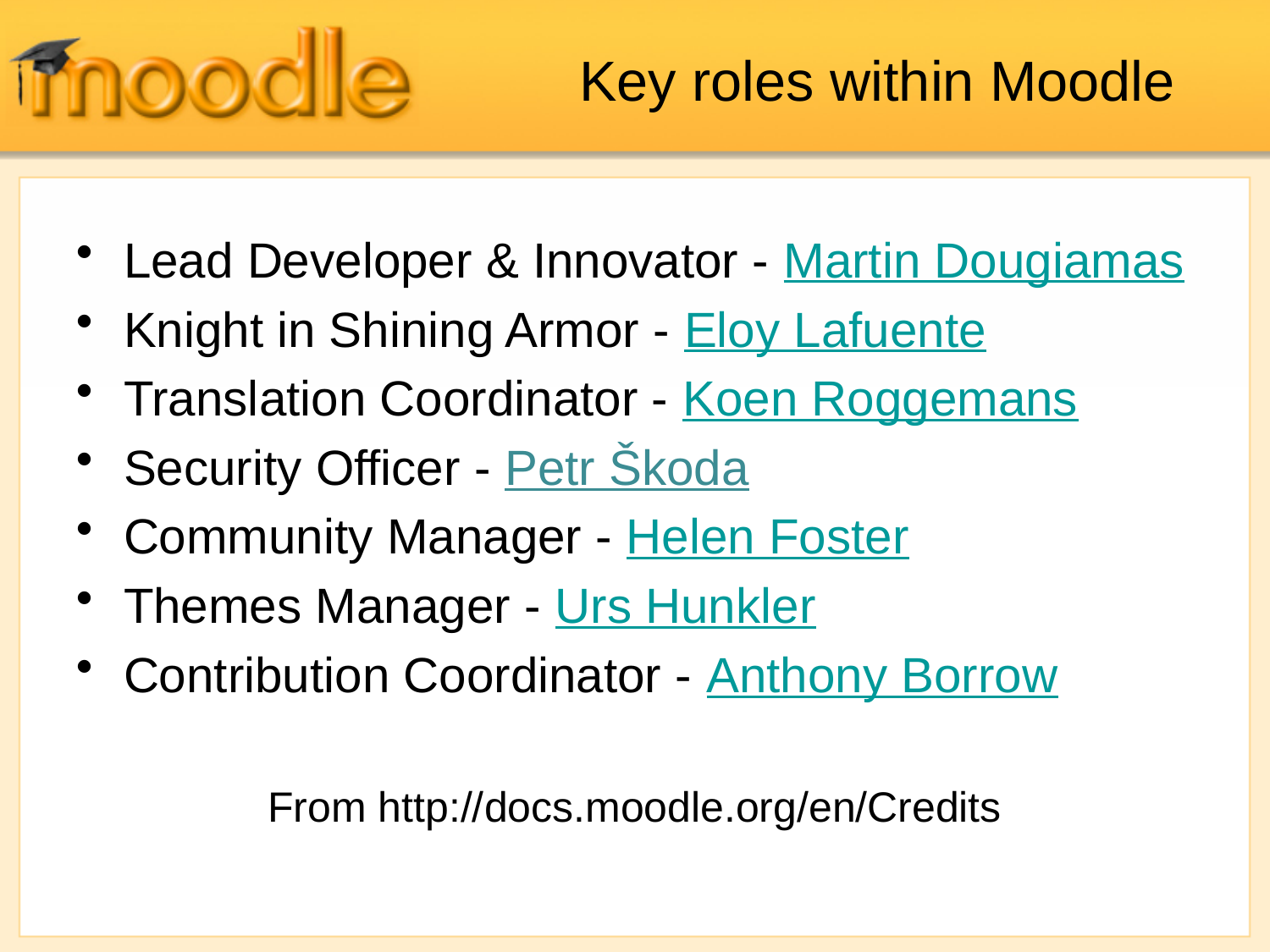

# Key roles within Moodle
Lead Developer & Innovator - Martin Dougiamas
Knight in Shining Armor - Eloy Lafuente
Translation Coordinator - Koen Roggemans
Security Officer - Petr Škoda
Community Manager - Helen Foster
Themes Manager - Urs Hunkler
Contribution Coordinator - Anthony Borrow

From http://docs.moodle.org/en/Credits